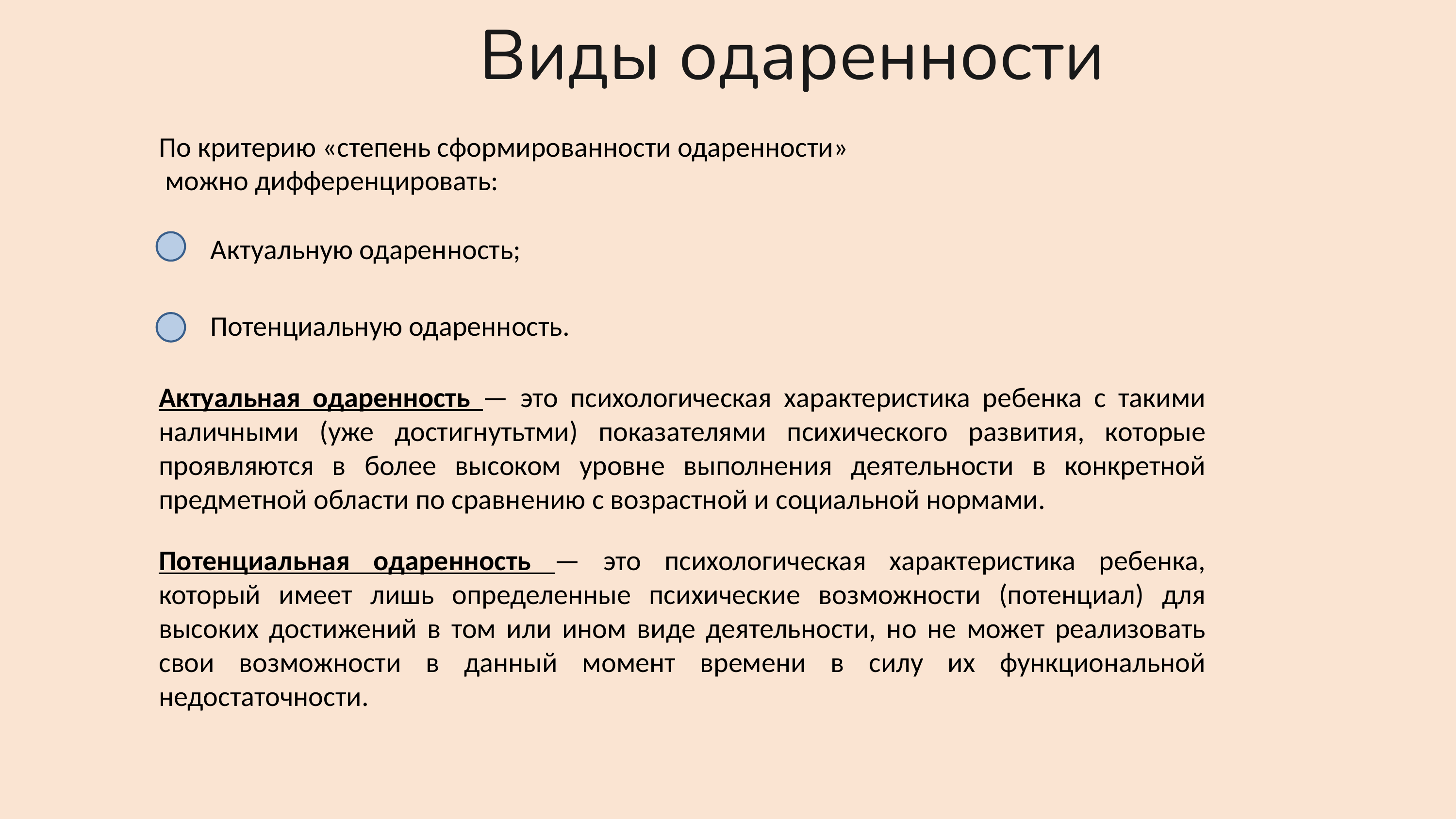

Виды одаренности
По критерию «степень сформированности одаренности»
 можно дифференцировать:
Актуальную одаренность;

Потенциальную одаренность.

Актуальная одаренность — это психологическая характеристика ребенка с такими наличными (уже достигнутьтми) показателями психического развития, которые проявляются в более высоком уровне выполнения деятельности в конкретной предметной области по сравнению с возрастной и социальной нормами.
Потенциальная одаренность — это психологическая характеристика ребенка, который имеет лишь определенные психические возможности (потенциал) для высоких достижений в том или ином виде деятельности, но не может реализовать свои возможности в данный момент времени в силу их функциональной недостаточности.